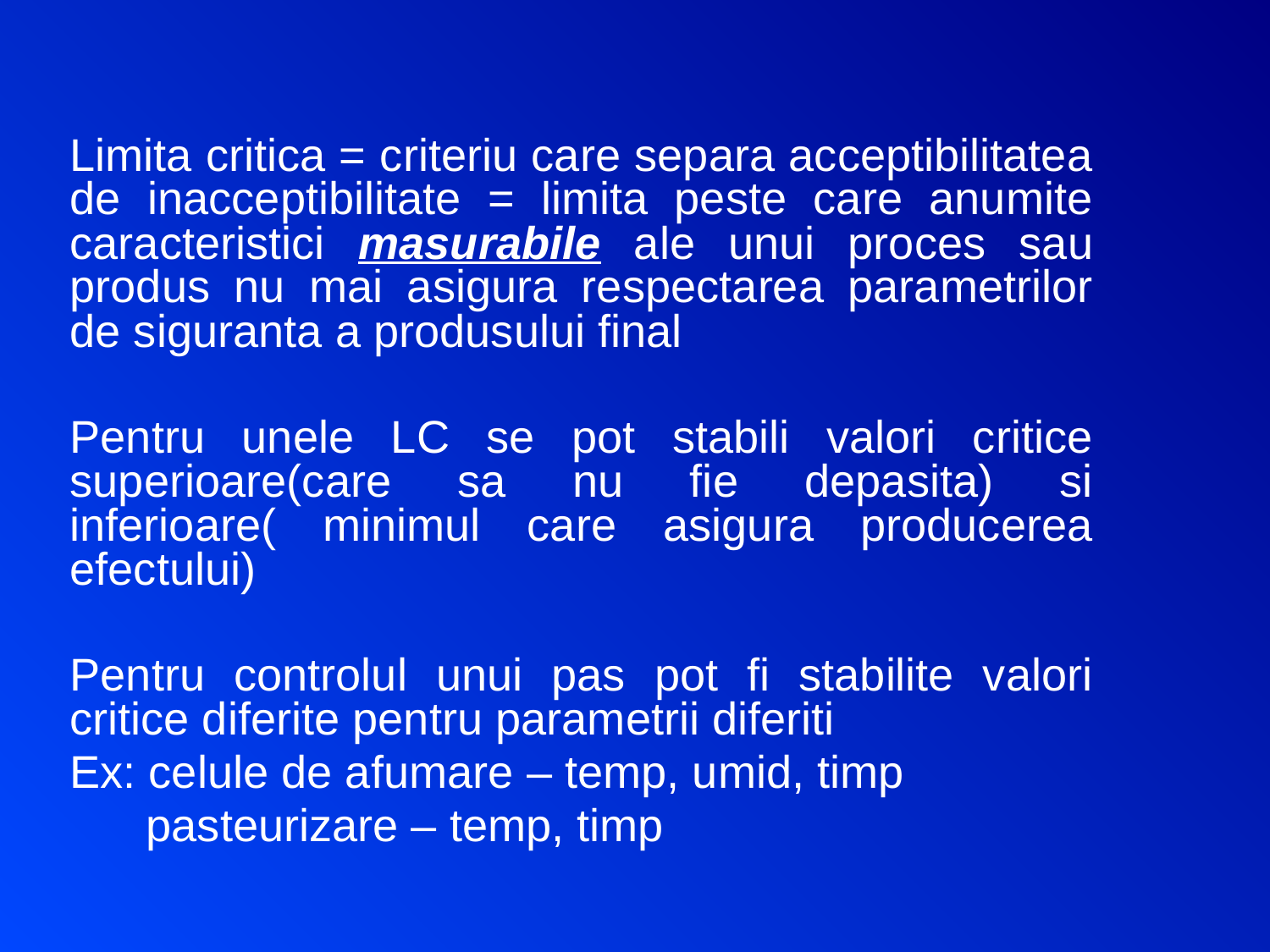

Limita critica = criteriu care separa acceptibilitatea de inacceptibilitate = limita peste care anumite caracteristici masurabile ale unui proces sau produs nu mai asigura respectarea parametrilor de siguranta a produsului final

Pentru unele LC se pot stabili valori critice superioare(care sa nu fie depasita) si inferioare( minimul care asigura producerea efectului)

Pentru controlul unui pas pot fi stabilite valori critice diferite pentru parametrii diferiti
Ex: celule de afumare – temp, umid, timp
      pasteurizare – temp, timp